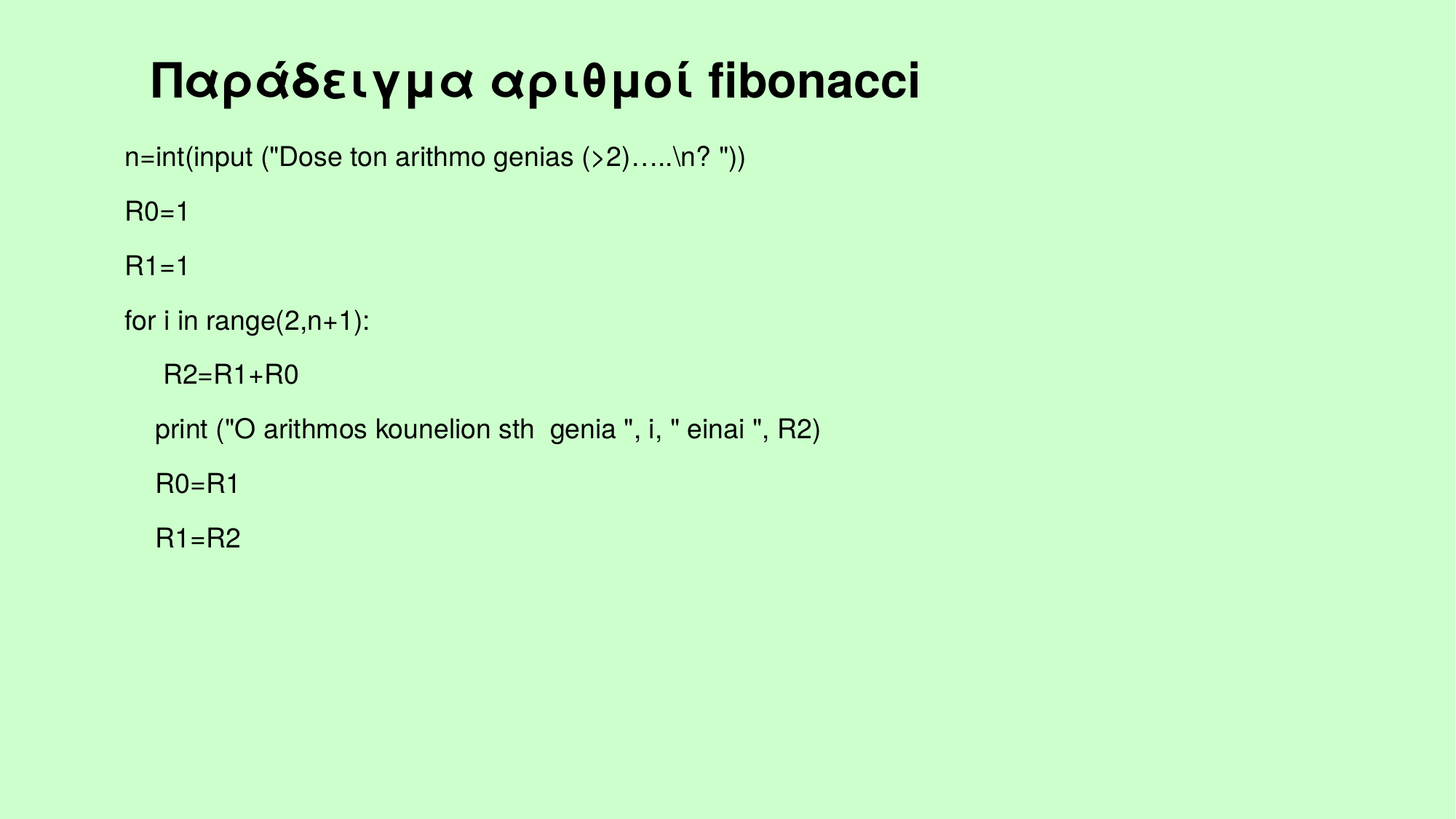

# Παράδειγμα αριθμοί fibonacci
n=int(input ("Dose ton arithmo genias (>2)…..\n? "))
R0=1
R1=1
for i in range(2,n+1):
     R2=R1+R0
    print ("O arithmos kounelion sth  genia ", i, " einai ", R2)
    R0=R1
    R1=R2